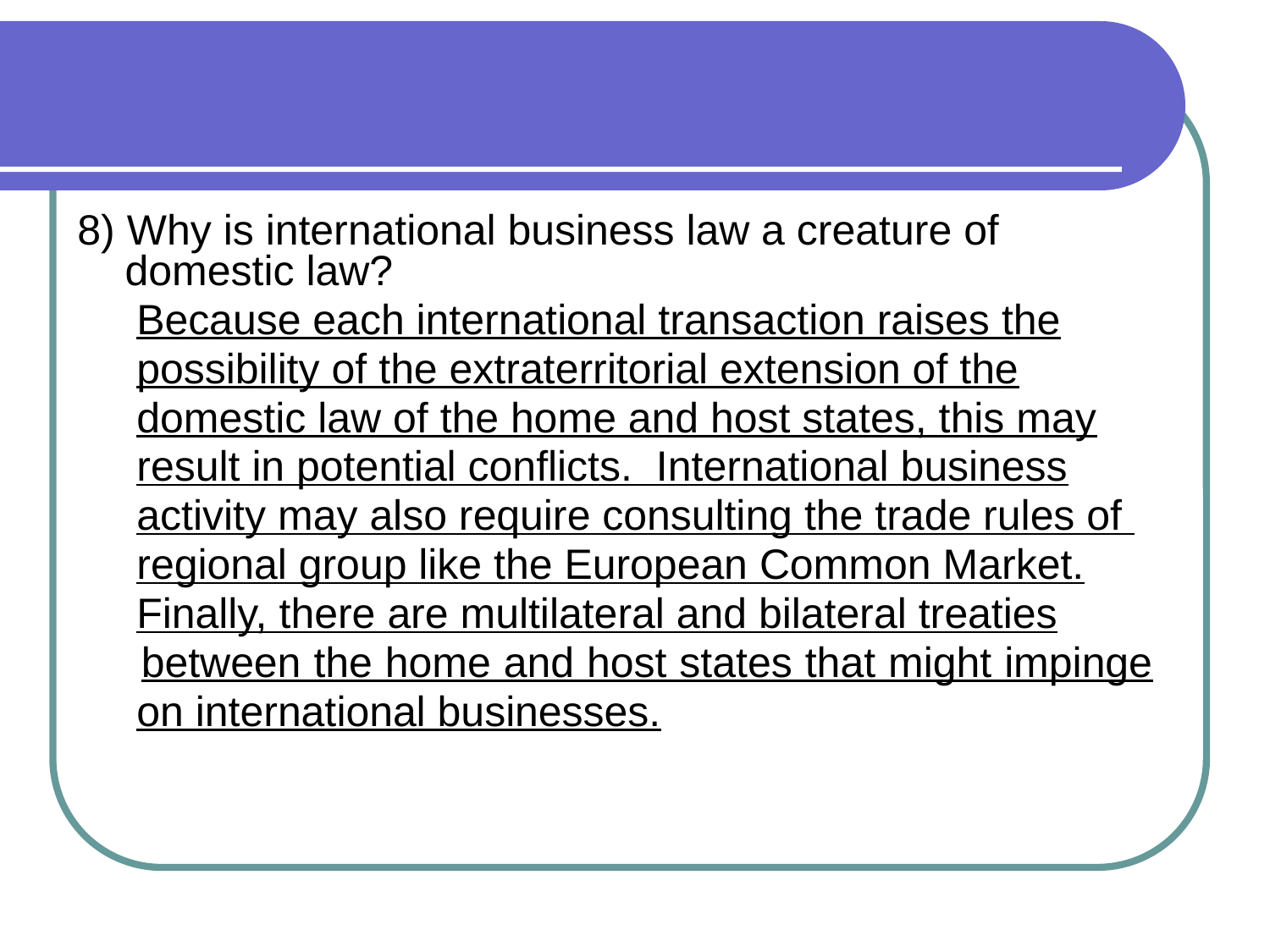

8) Why is international business law a creature of domestic law?
     Because each international transaction raises the
     possibility of the extraterritorial extension of the
     domestic law of the home and host states, this may
     result in potential conflicts.  International business
     activity may also require consulting the trade rules of
     regional group like the European Common Market.
     Finally, there are multilateral and bilateral treaties
     between the home and host states that might impinge
     on international businesses.